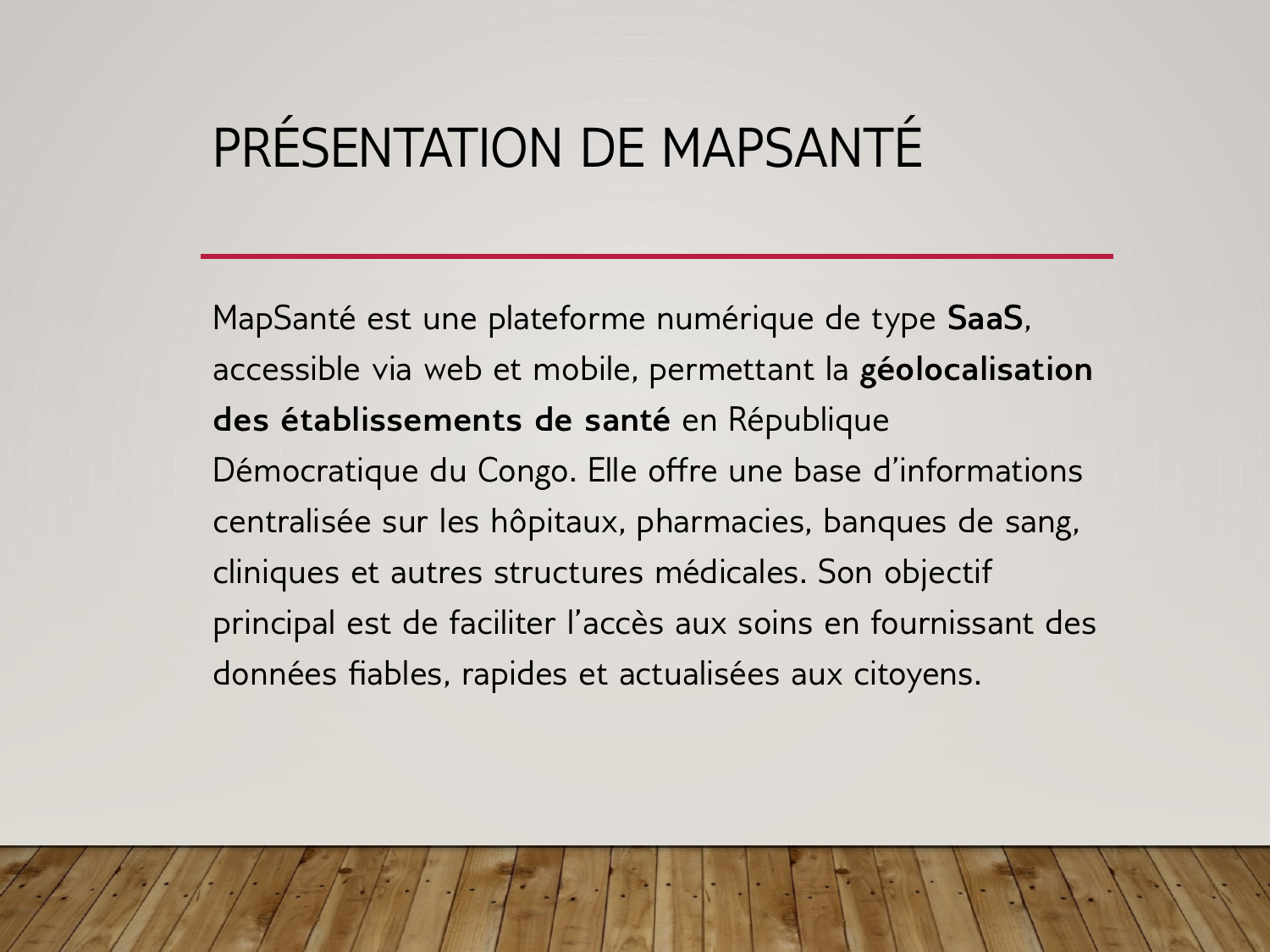

# Présentation de MapSanté
MapSanté est une plateforme numérique de type SaaS, accessible via web et mobile, permettant la géolocalisation des établissements de santé en République Démocratique du Congo. Elle offre une base d’informations centralisée sur les hôpitaux, pharmacies, banques de sang, cliniques et autres structures médicales. Son objectif principal est de faciliter l’accès aux soins en fournissant des données fiables, rapides et actualisées aux citoyens.